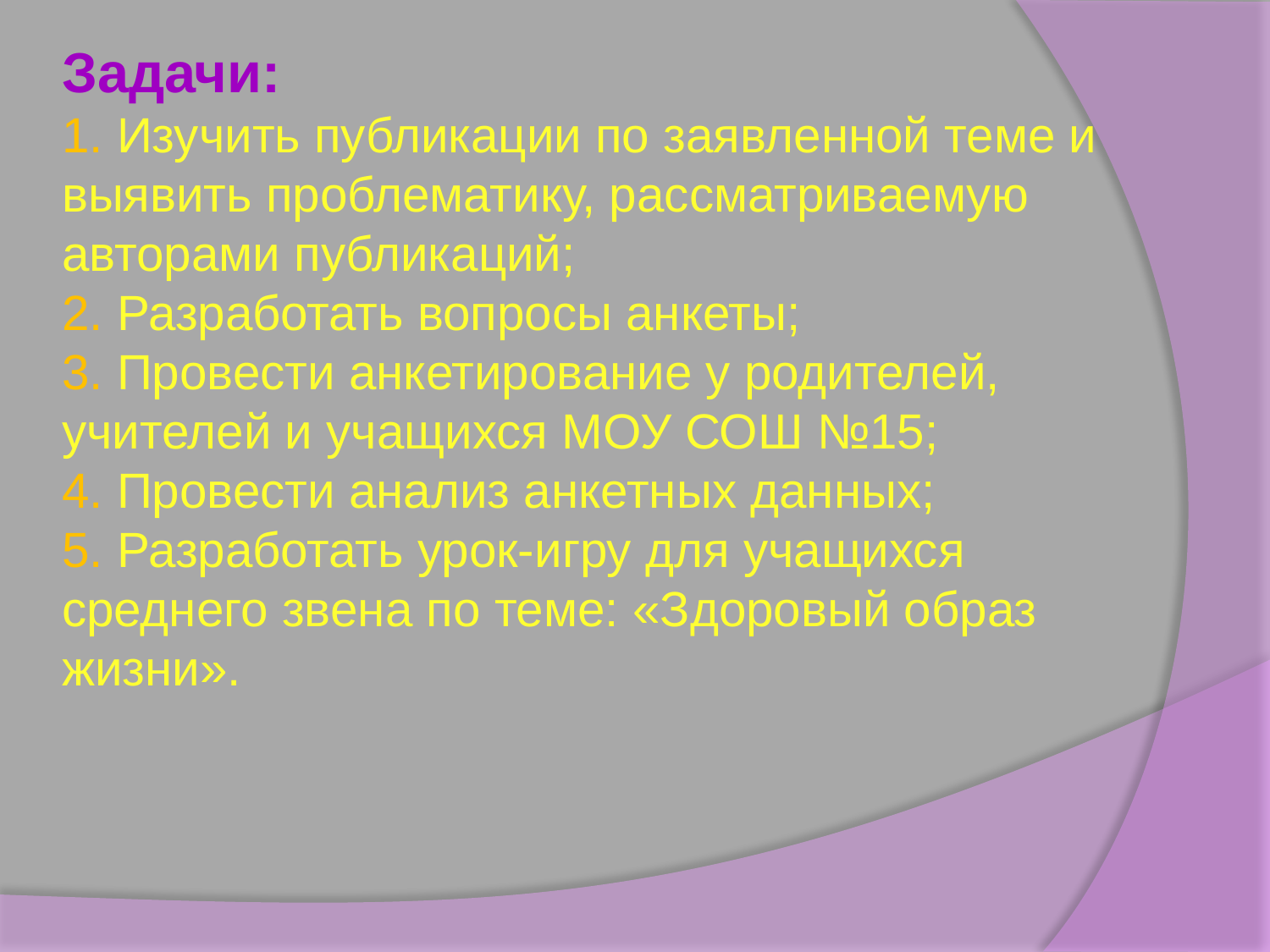

Задачи:
1. Изучить публикации по заявленной теме и выявить проблематику, рассматриваемую авторами публикаций;
2. Разработать вопросы анкеты;
3. Провести анкетирование у родителей, учителей и учащихся МОУ СОШ №15;
4. Провести анализ анкетных данных;
5. Разработать урок-игру для учащихся среднего звена по теме: «Здоровый образ жизни».